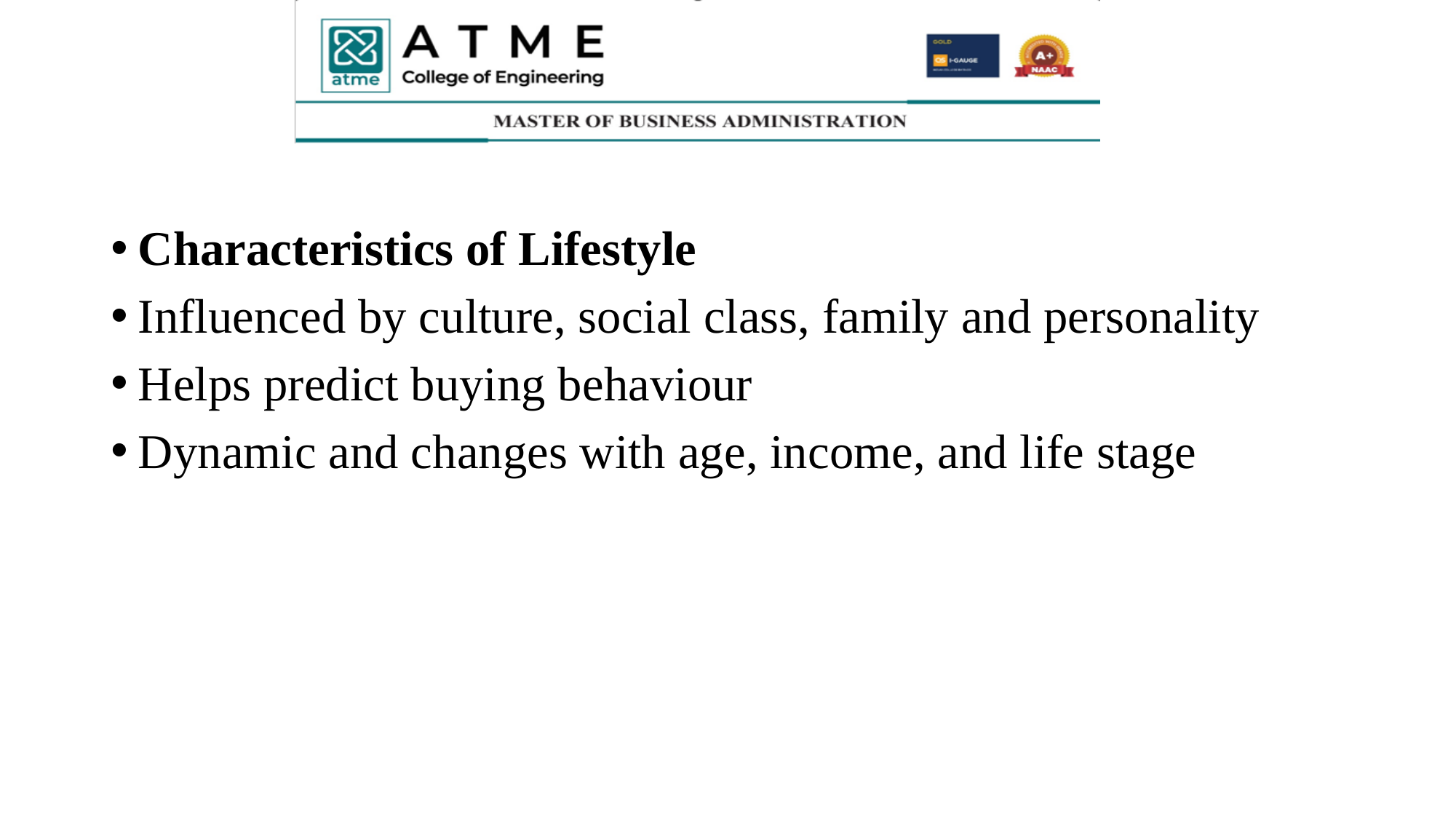

#
Characteristics of Lifestyle
Influenced by culture, social class, family and personality
Helps predict buying behaviour
Dynamic and changes with age, income, and life stage